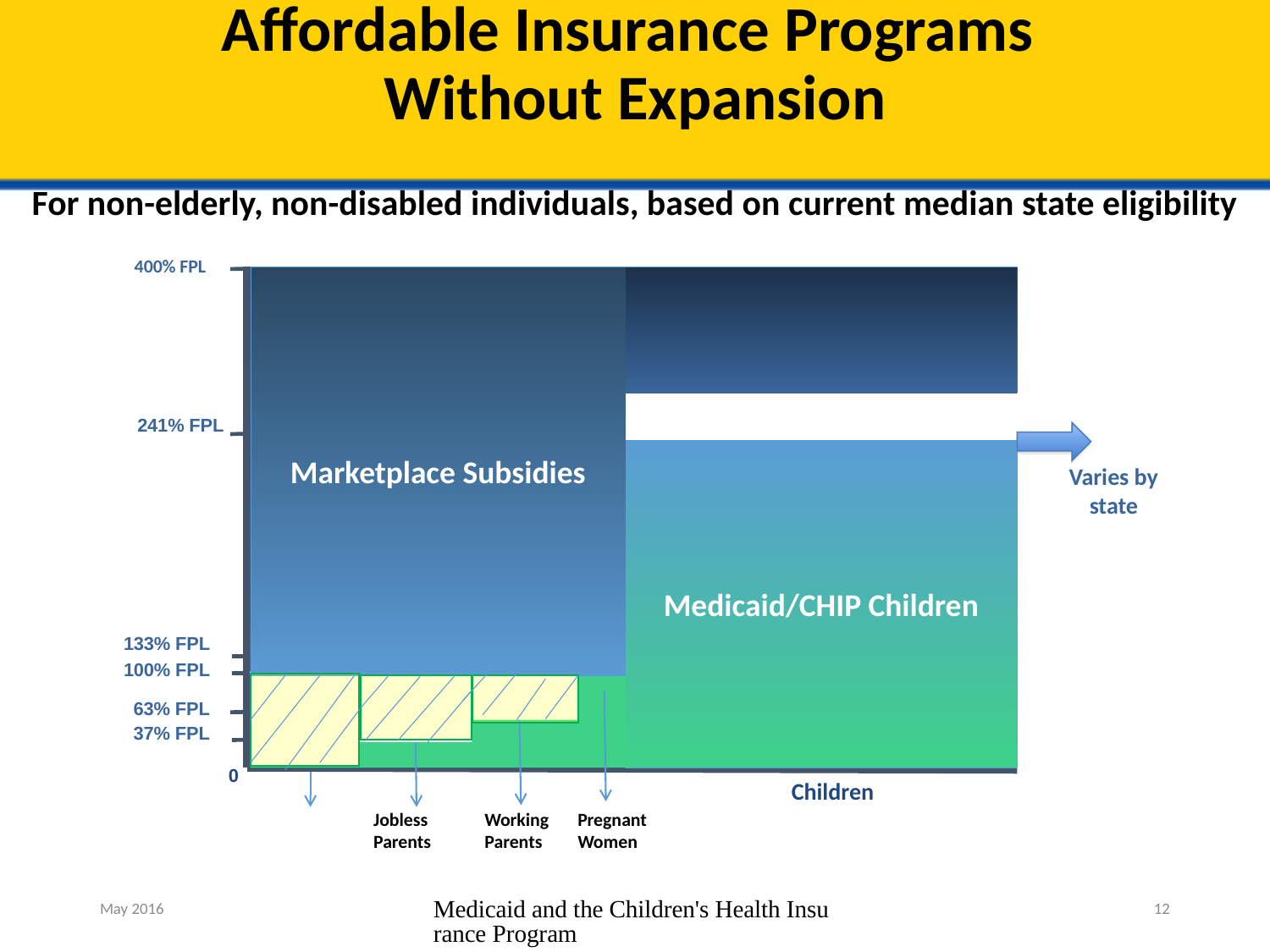

# Affordable Insurance Programs Without Expansion
For non-elderly, non-disabled individuals, based on current median state eligibility
400% FPL
Marketplace Subsidies

241% FPL

Medicaid/CHIP Children
Varies by state
133% FPL

100% FPL

63% FPL
37% FPL
0
Children
Jobless
Parents
Working
Parents
Pregnant
Women
May 2016
Medicaid and the Children's Health Insurance Program
12